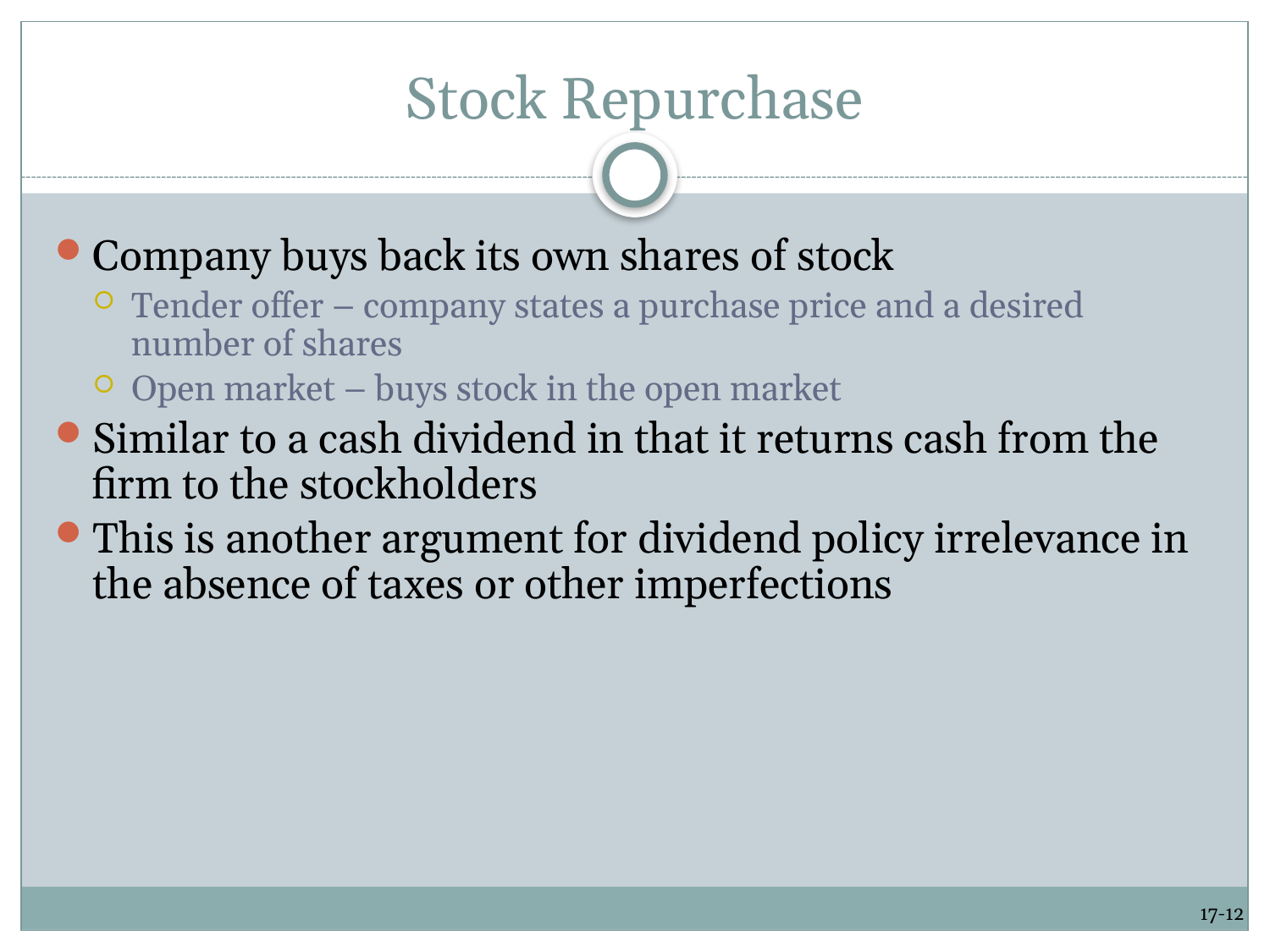

# Stock Repurchase
Company buys back its own shares of stock
Tender offer – company states a purchase price and a desired number of shares
Open market – buys stock in the open market
Similar to a cash dividend in that it returns cash from the firm to the stockholders
This is another argument for dividend policy irrelevance in the absence of taxes or other imperfections
17-12